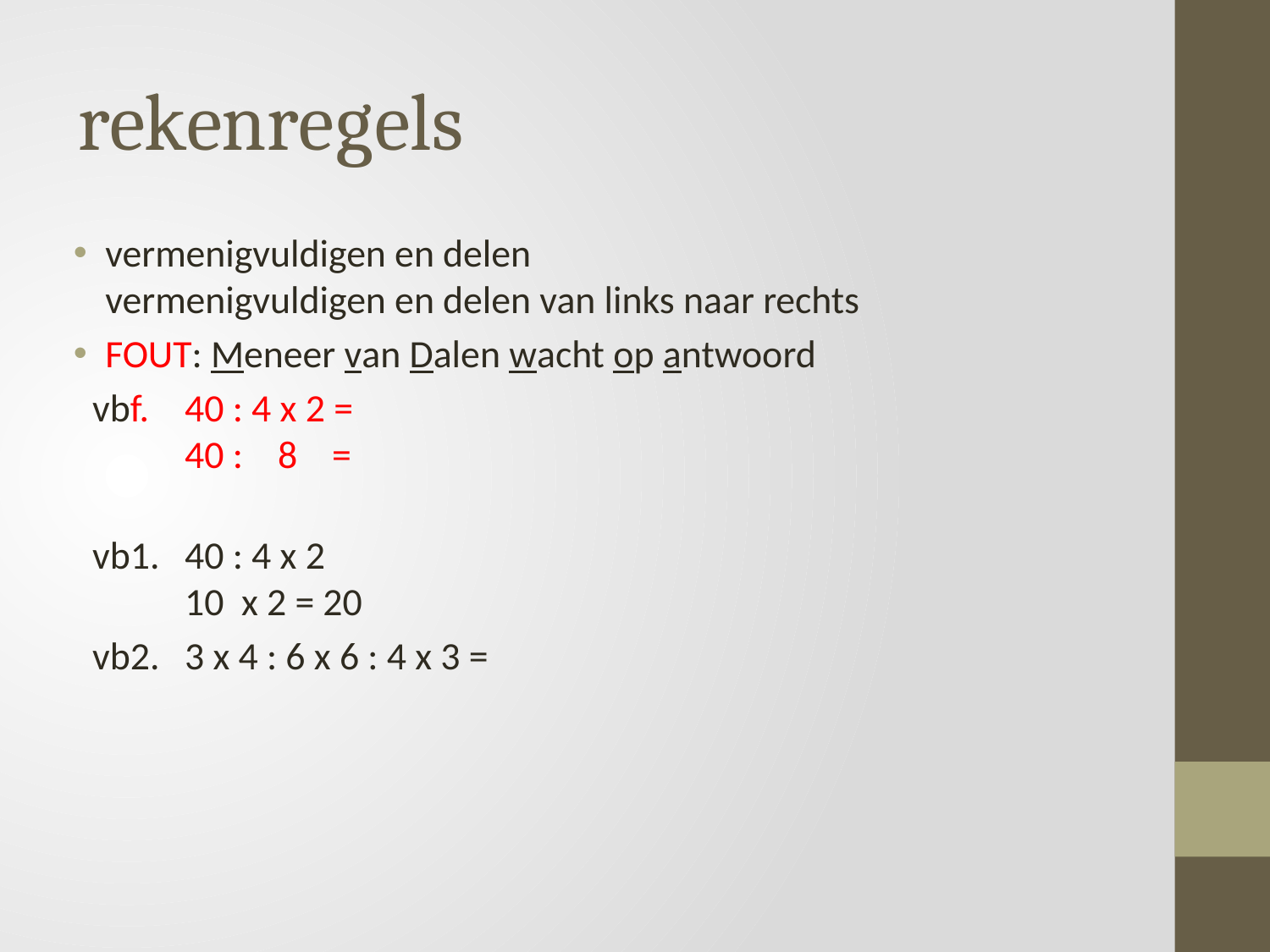

# rekenregels
vermenigvuldigen en delen
vermenigvuldigen en delen van links naar rechts
FOUT: Meneer van Dalen wacht op antwoord
    vbf. 	40 : 4 x 2 =
	40 :    8    =
    vb1.	40 : 4 x 2
	10  x 2 = 20
    vb2. 	3 x 4 : 6 x 6 : 4 x 3 =